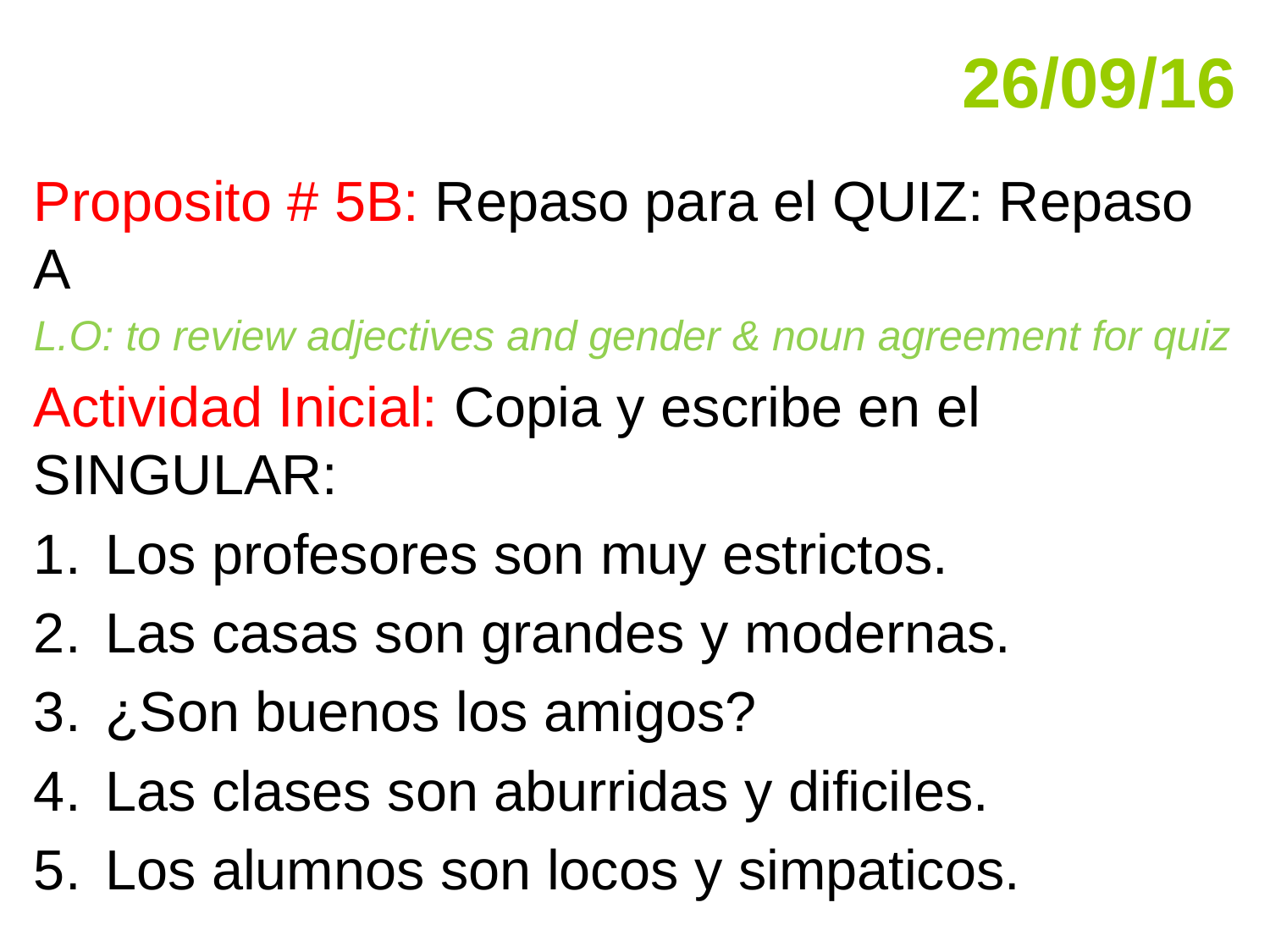

26/09/16
Proposito # 5B: Repaso para el QUIZ: Repaso A
L.O: to review adjectives and gender & noun agreement for quiz
Actividad Inicial: Copia y escribe en el SINGULAR:
Los profesores son muy estrictos.
Las casas son grandes y modernas.
¿Son buenos los amigos?
Las clases son aburridas y dificiles.
Los alumnos son locos y simpaticos.